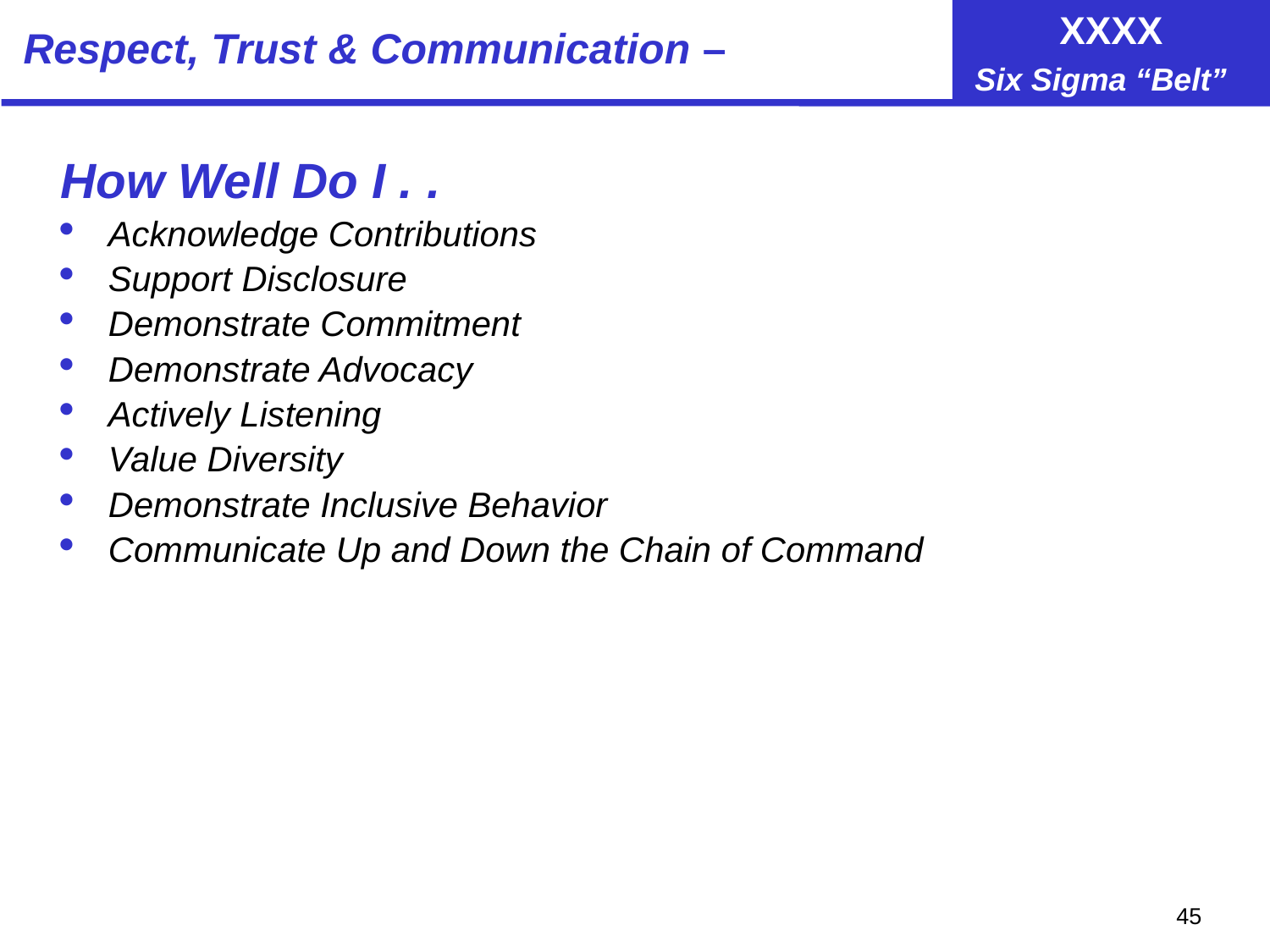

# Respect, Trust & Communication –
How Well Do I . .
Acknowledge Contributions
Support Disclosure
Demonstrate Commitment
Demonstrate Advocacy
Actively Listening
Value Diversity
Demonstrate Inclusive Behavior
Communicate Up and Down the Chain of Command